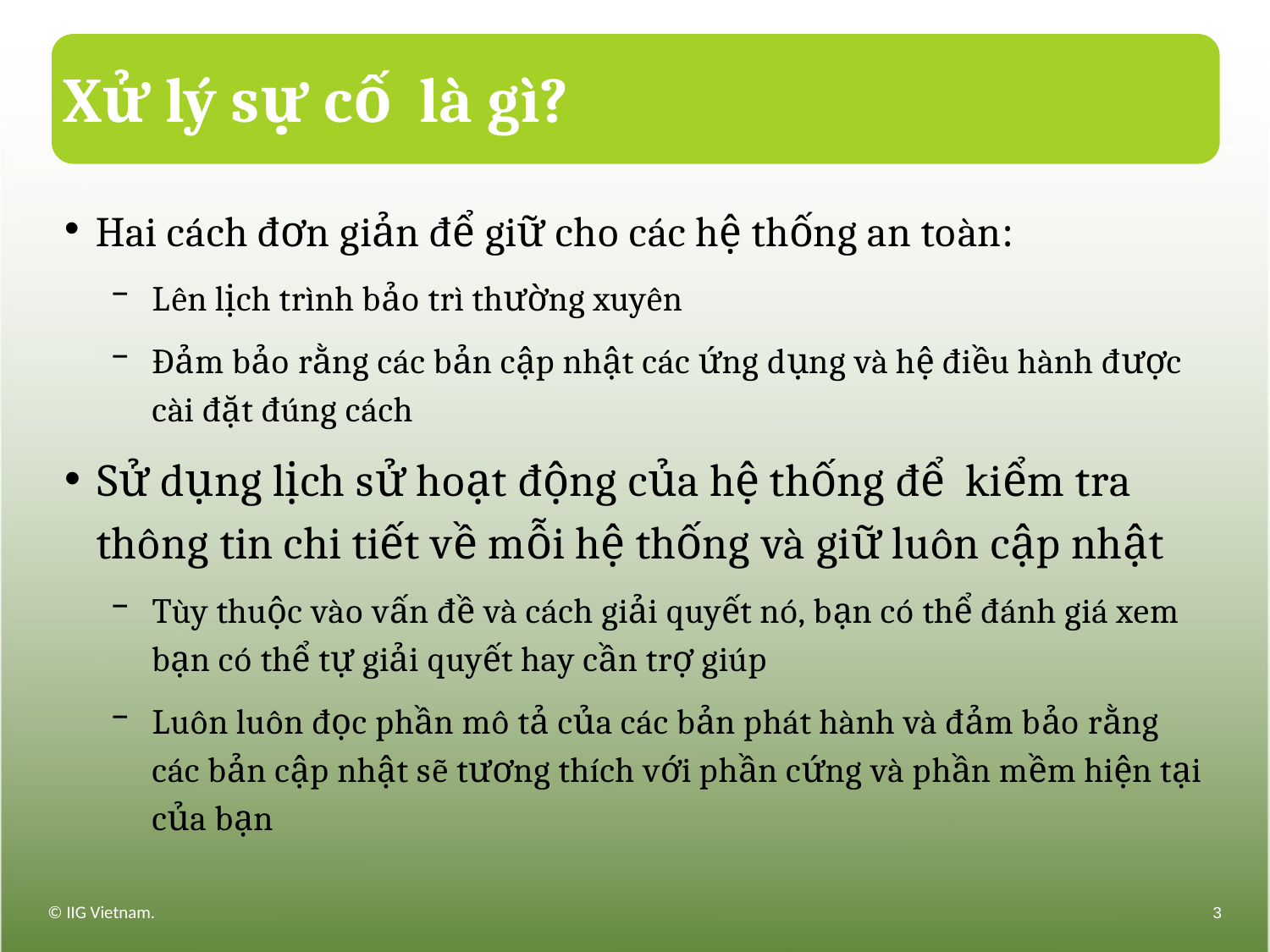

# Xử lý sự cố  là gì?
Hai cách đơn giản để giữ cho các hệ thống an toàn:
Lên lịch trình bảo trì thường xuyên
Đảm bảo rằng các bản cập nhật các ứng dụng và hệ điều hành được cài đặt đúng cách
Sử dụng lịch sử hoạt động của hệ thống để  kiểm tra thông tin chi tiết về mỗi hệ thống và giữ luôn cập nhật
Tùy thuộc vào vấn đề và cách giải quyết nó, bạn có thể đánh giá xem bạn có thể tự giải quyết hay cần trợ giúp
Luôn luôn đọc phần mô tả của các bản phát hành và đảm bảo rằng các bản cập nhật sẽ tương thích với phần cứng và phần mềm hiện tại của bạn
© IIG Vietnam.
3